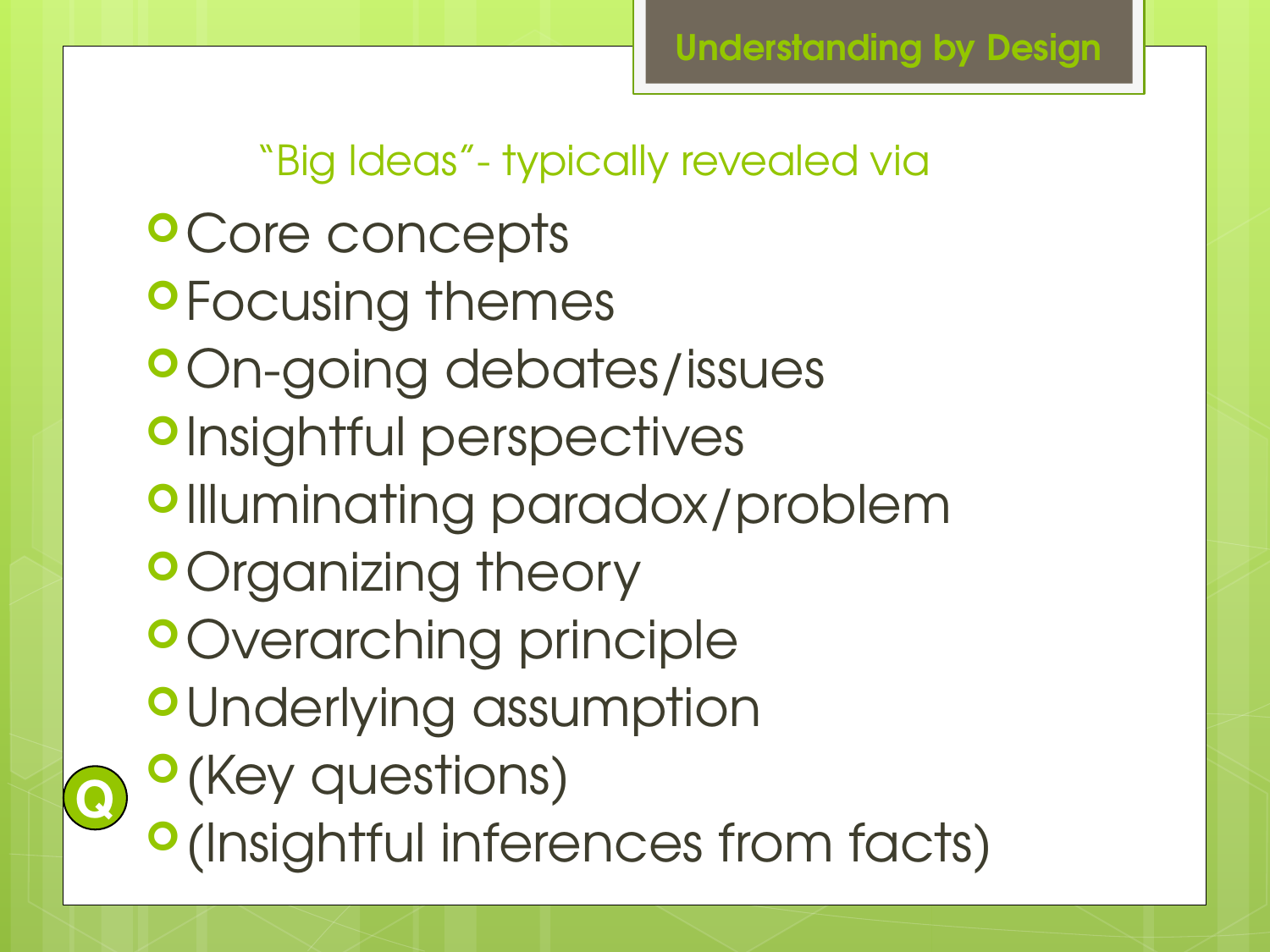

# “Big Ideas”- typically revealed via
Core concepts
Focusing themes
On-going debates/issues
Insightful perspectives
Illuminating paradox/problem
Organizing theory
Overarching principle
Underlying assumption
(Key questions)
(Insightful inferences from facts)
Q